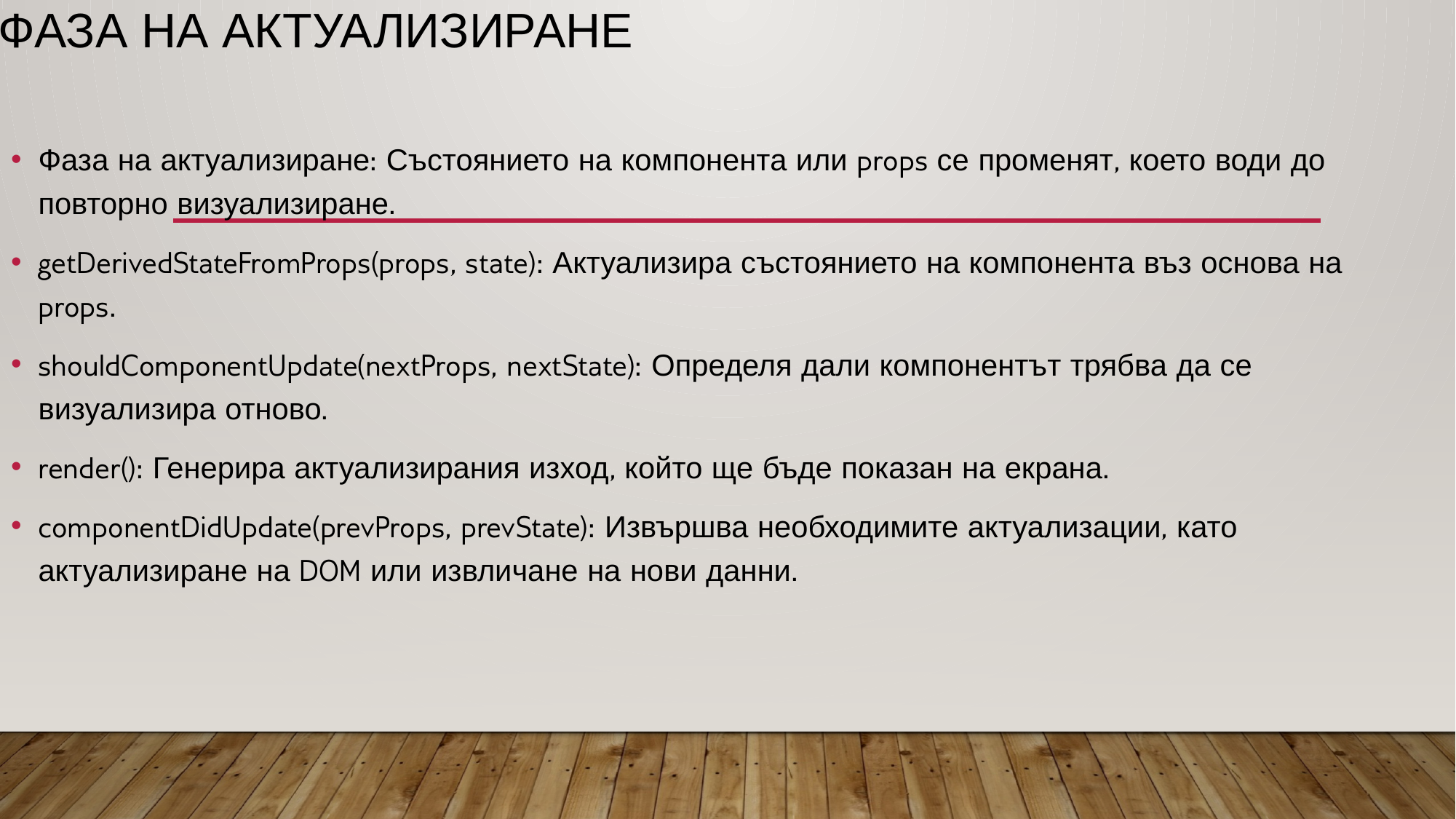

# Фаза на актуализиране
Фаза на актуализиране: Състоянието на компонента или props се променят, което води до повторно визуализиране.
getDerivedStateFromProps(props, state): Актуализира състоянието на компонента въз основа на props.
shouldComponentUpdate(nextProps, nextState): Определя дали компонентът трябва да се визуализира отново.
render(): Генерира актуализирания изход, който ще бъде показан на екрана.
componentDidUpdate(prevProps, prevState): Извършва необходимите актуализации, като актуализиране на DOM или извличане на нови данни.